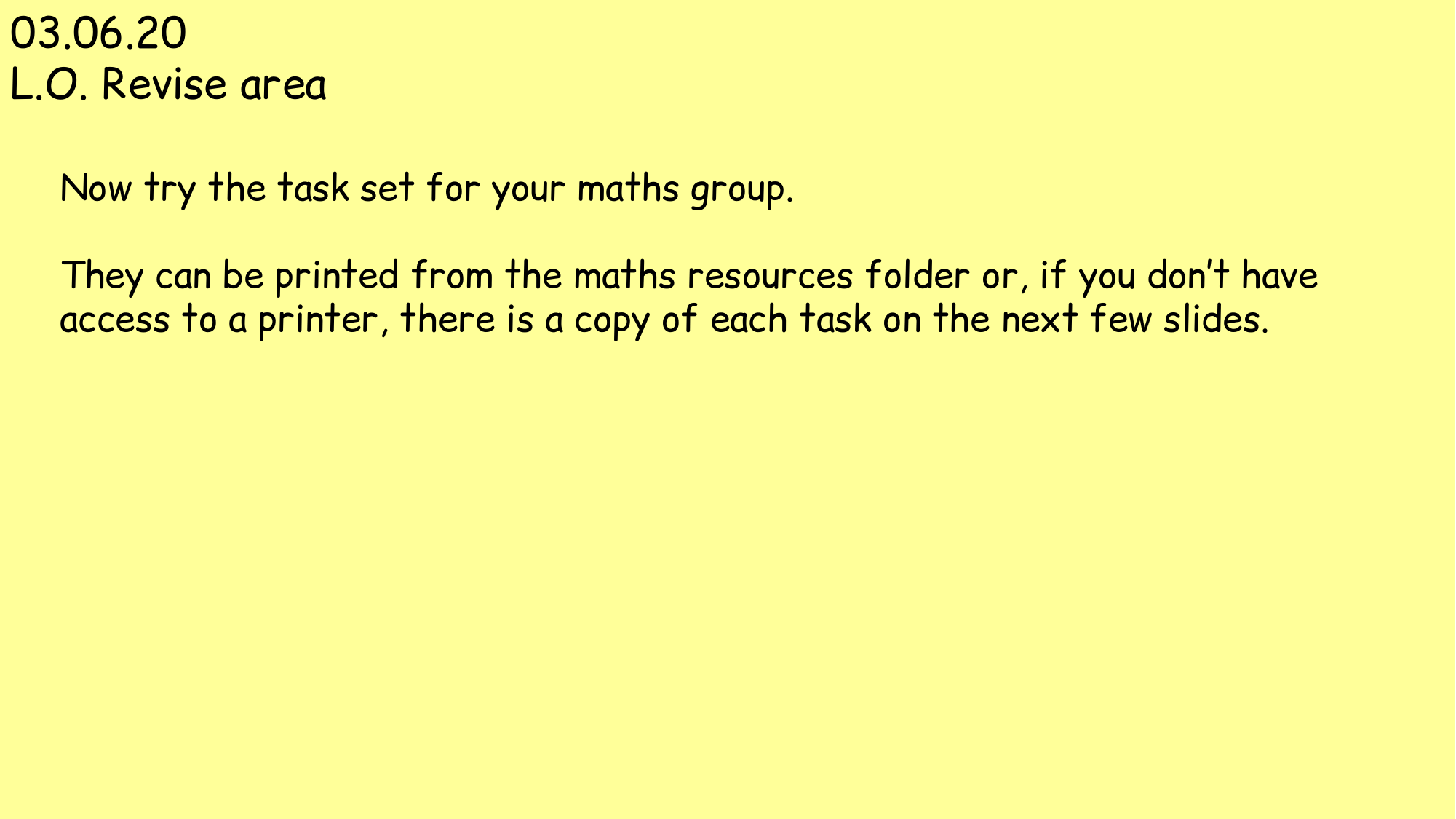

03.06.20
L.O. Revise area
Now try the task set for your maths group.

They can be printed from the maths resources folder or, if you don’t have access to a printer, there is a copy of each task on the next few slides.